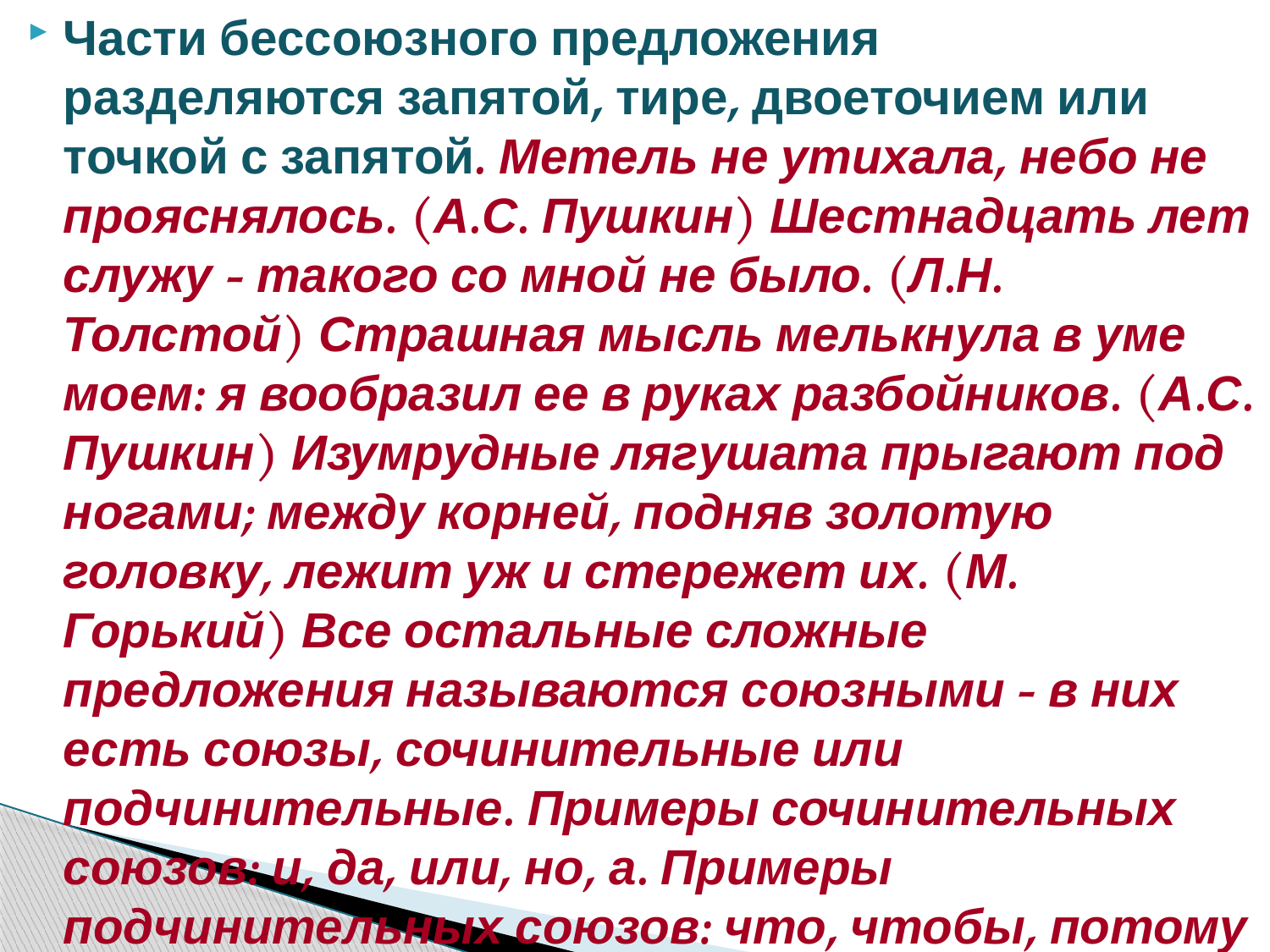

Части бессоюзного предложения разделяются запятой, тире, двоеточием или точкой с запятой. Метель не утихала, небо не прояснялось. (А.С. Пушкин) Шестнадцать лет служу - такого со мной не было. (Л.Н. Толстой) Страшная мысль мелькнула в уме моем: я вообразил ее в руках разбойников. (А.С. Пушкин) Изумрудные лягушата прыгают под ногами; между корней, подняв золотую головку, лежит уж и стережет их. (М. Горький) Все остальные сложные предложения называются союзными - в них есть союзы, сочинительные или подчинительные. Примеры сочинительных союзов: и, да, или, но, а. Примеры подчинительных союзов: что, чтобы, потому что, если, когда.
#